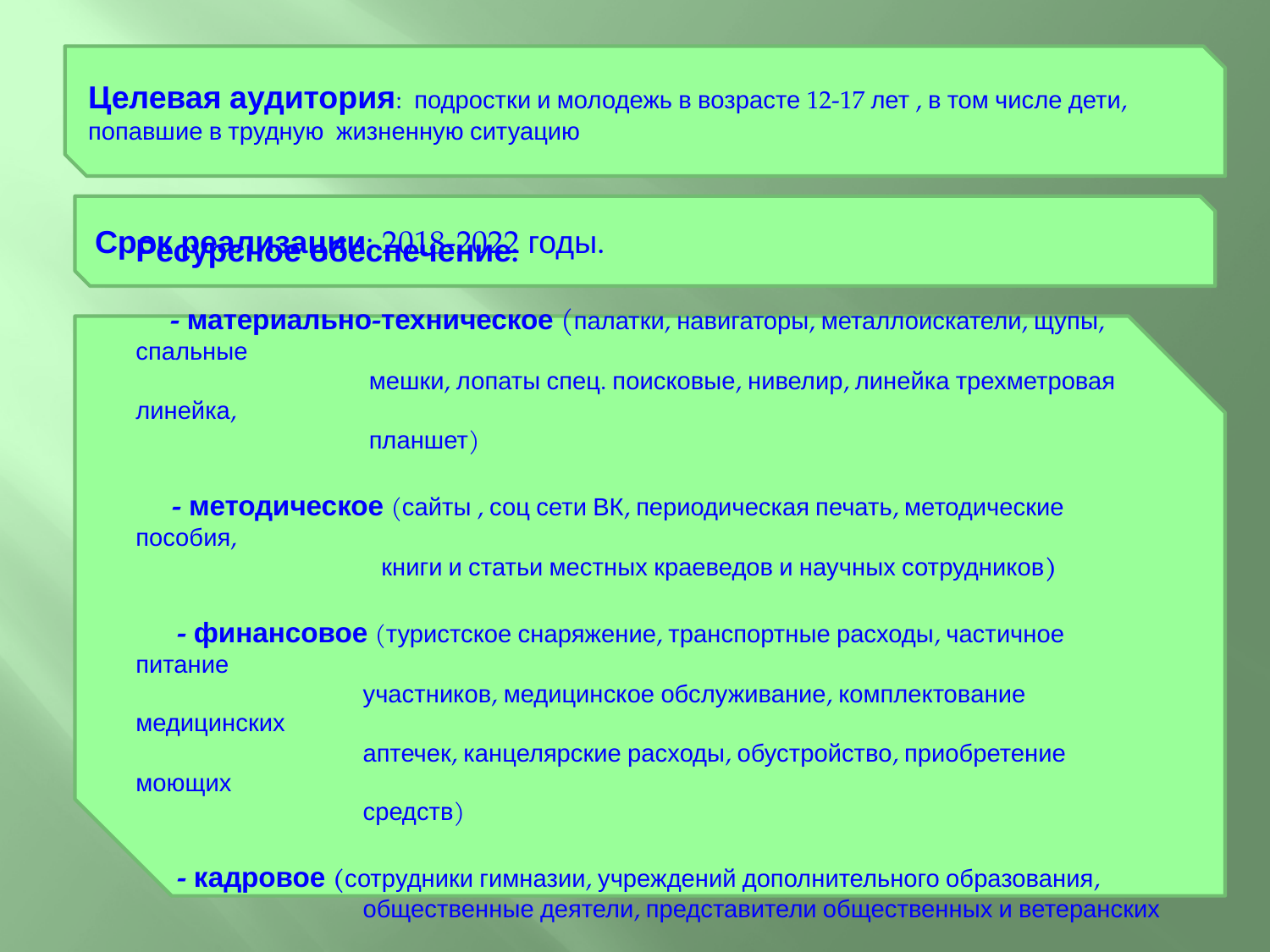

#
Целевая аудитория:  подростки и молодежь в возрасте 12-17 лет , в том числе дети, попавшие в трудную  жизненную ситуацию
Срок реализации: 2018-2022 годы.

Ресурсное обеспечение:

     - материально-техническое (палатки, навигаторы, металлоискатели, щупы, спальные
                                      мешки, лопаты спец. поисковые, нивелир, линейка трехметровая линейка,
                                      планшет)

      - методическое (сайты , соц сети ВК, периодическая печать, методические   пособия,
                                        книги и статьи местных краеведов и научных сотрудников)

      - финансовое (туристское снаряжение, транспортные расходы, частичное питание
                                     участников, медицинское обслуживание, комплектование медицинских
                                     аптечек, канцелярские расходы, обустройство, приобретение моющих
                                     средств)

      - кадровое (сотрудники гимназии, учреждений дополнительного образования,
                                     общественные деятели, представители общественных и ветеранских
                                     организаций )